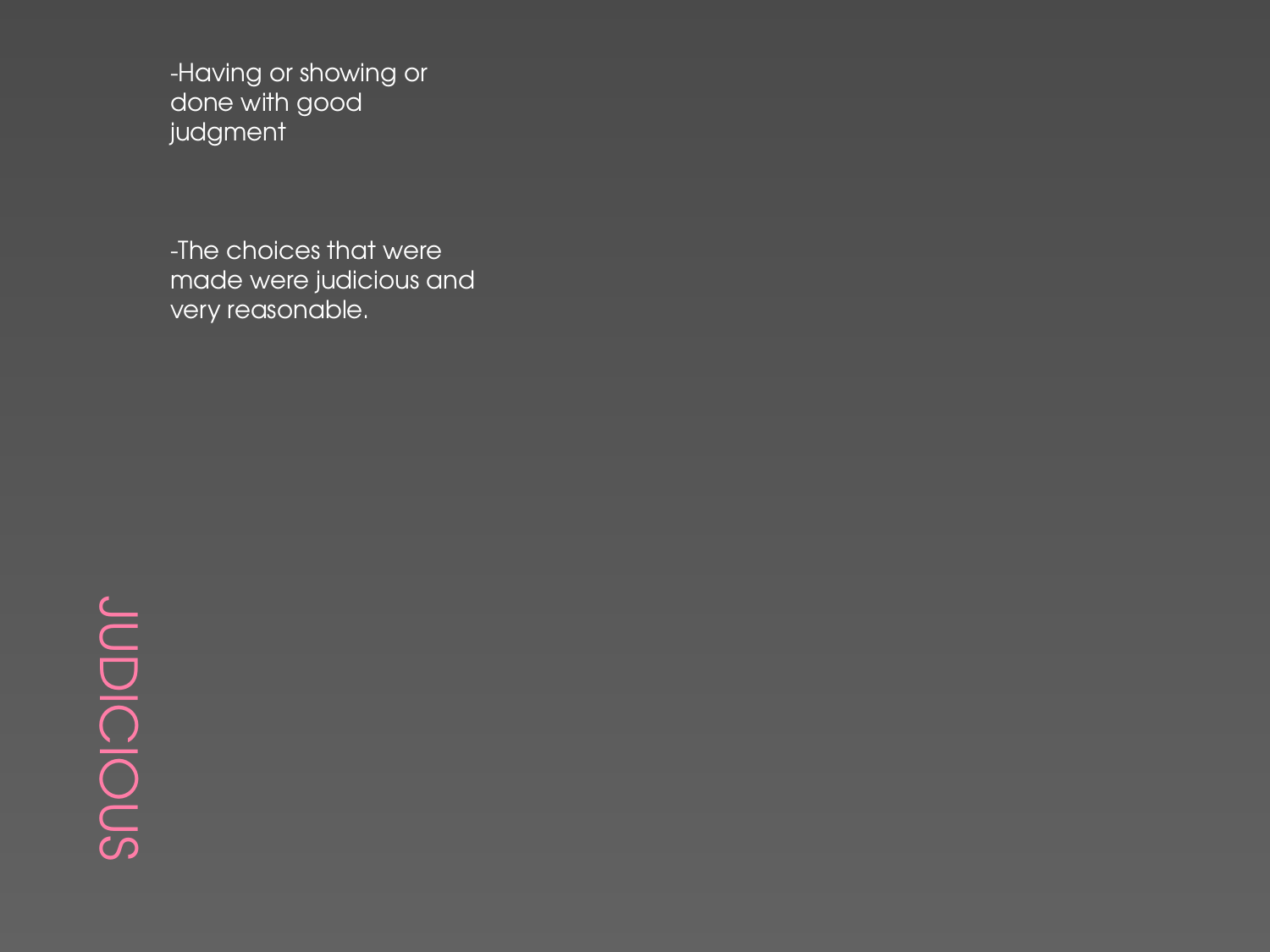

# Judicious
-Having or showing or done with good judgment

-The choices that were made were judicious and very reasonable.